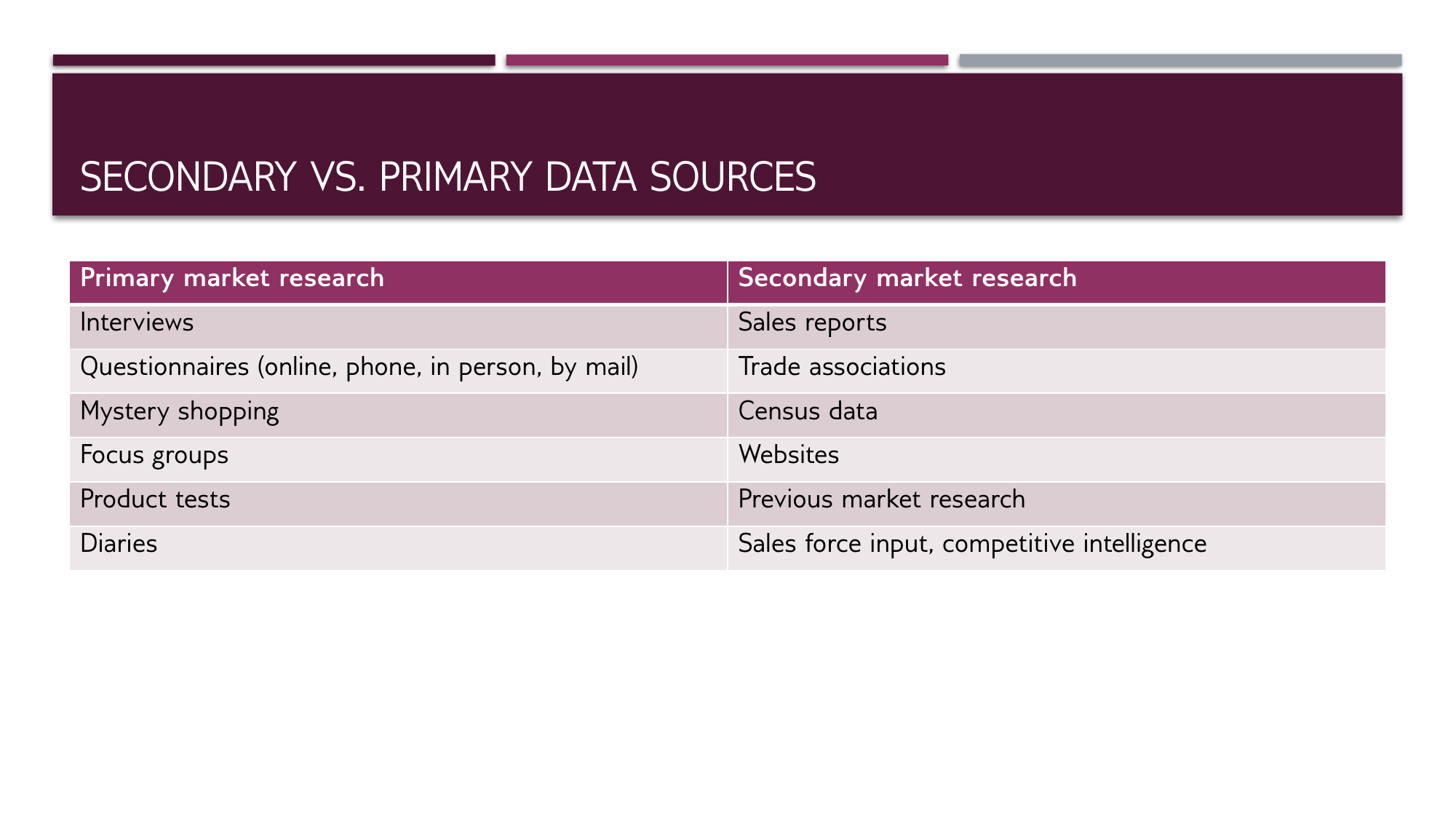

# Secondary vs. primary data sources
| Primary market research | Secondary market research |
| --- | --- |
| Interviews | Sales reports |
| Questionnaires (online, phone, in person, by mail) | Trade associations |
| Mystery shopping | Census data |
| Focus groups | Websites |
| Product tests | Previous market research |
| Diaries | Sales force input, competitive intelligence |